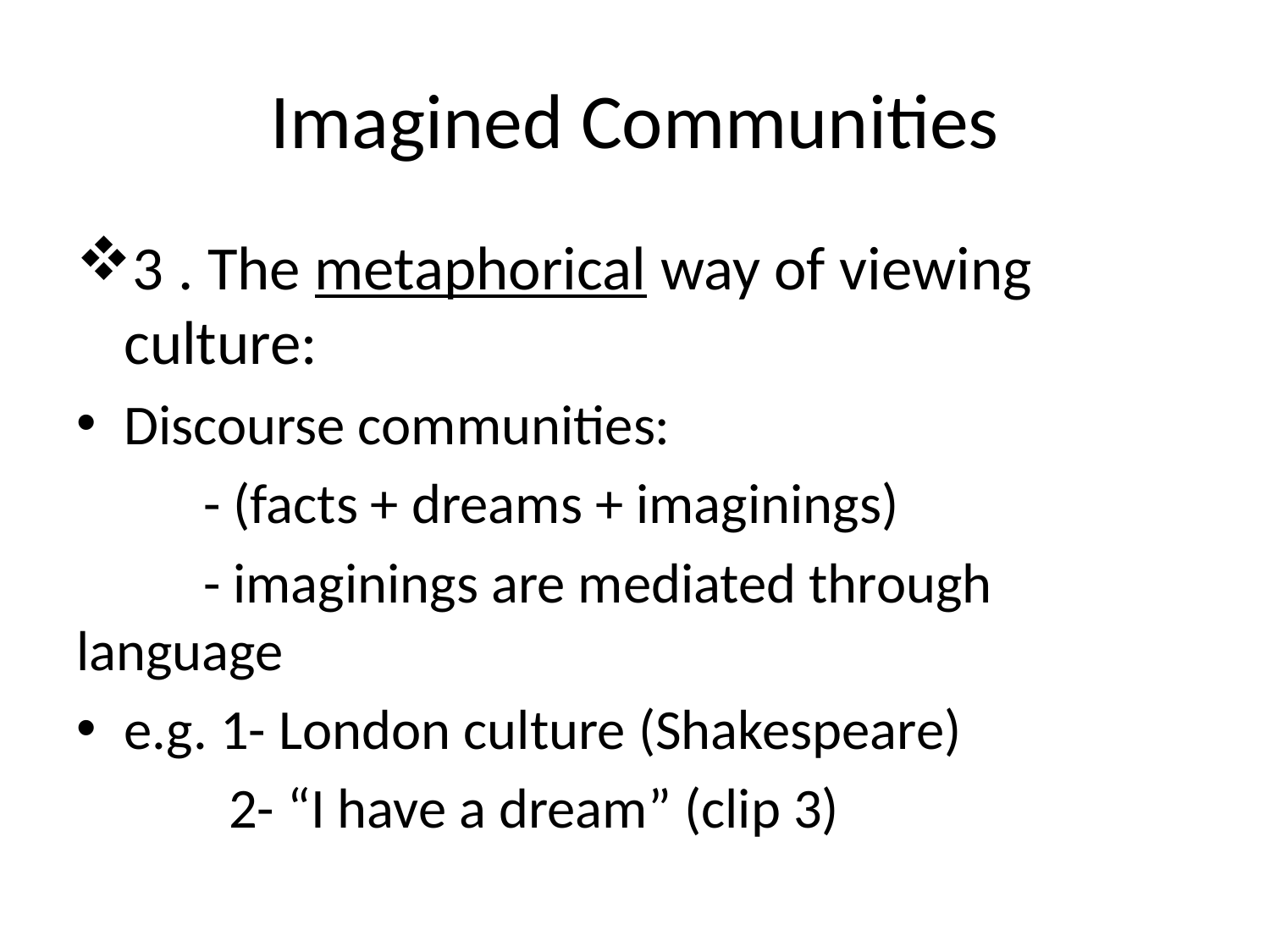

# Imagined Communities
3 . The metaphorical way of viewing culture:
Discourse communities:
	- (facts + dreams + imaginings)
	- imaginings are mediated through language
e.g. 1- London culture (Shakespeare)
	  2- “I have a dream” (clip 3)